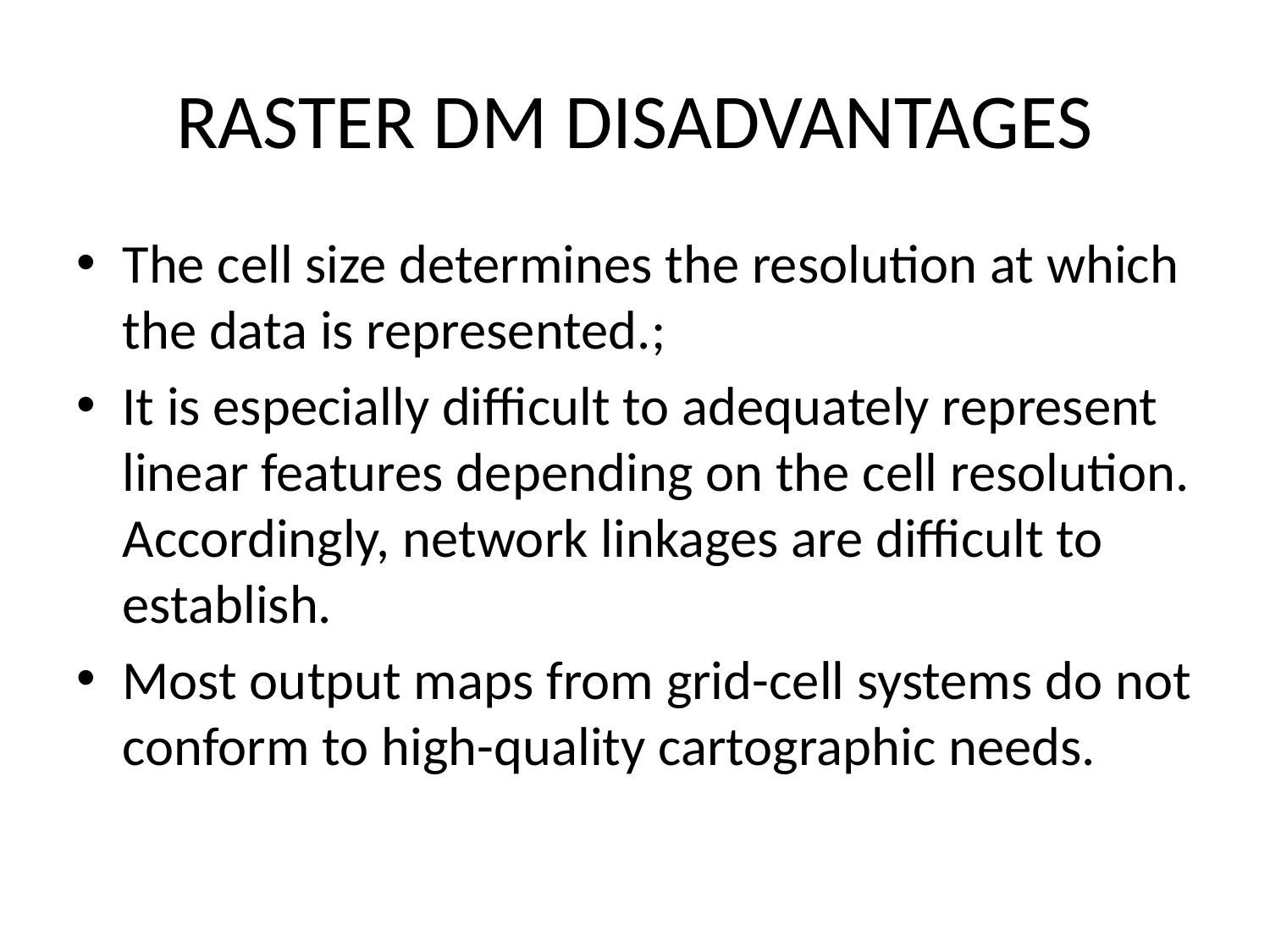

# RASTER DM DISADVANTAGES
The cell size determines the resolution at which the data is represented.;
It is especially difficult to adequately represent linear features depending on the cell resolution. Accordingly, network linkages are difficult to establish.
Most output maps from grid-cell systems do not conform to high-quality cartographic needs.